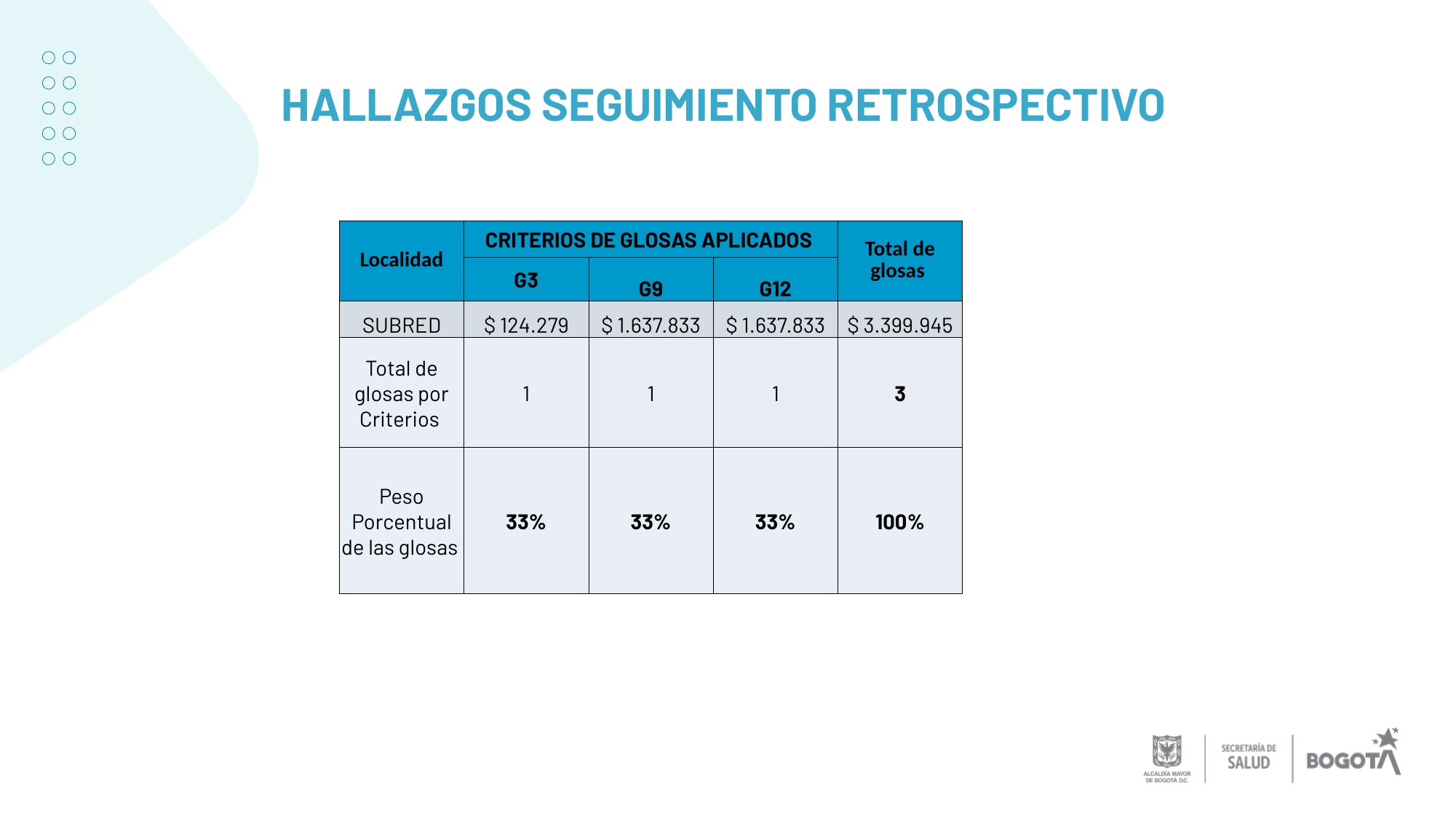

# HALLAZGOS SEGUIMIENTO RETROSPECTIVO
| Localidad | CRITERIOS DE GLOSAS APLICADOS |  |  | Total de glosas |
| --- | --- | --- | --- | --- |
|  | G3 | G9 | G12 |  |
| SUBRED | $ 124.279 | $ 1.637.833 | $ 1.637.833 | $ 3.399.945 |
| Total de glosas por Criterios | 1 | 1 | 1 | 3 |
| Peso Porcentual de las glosas | 33% | 33% | 33% | 100% |